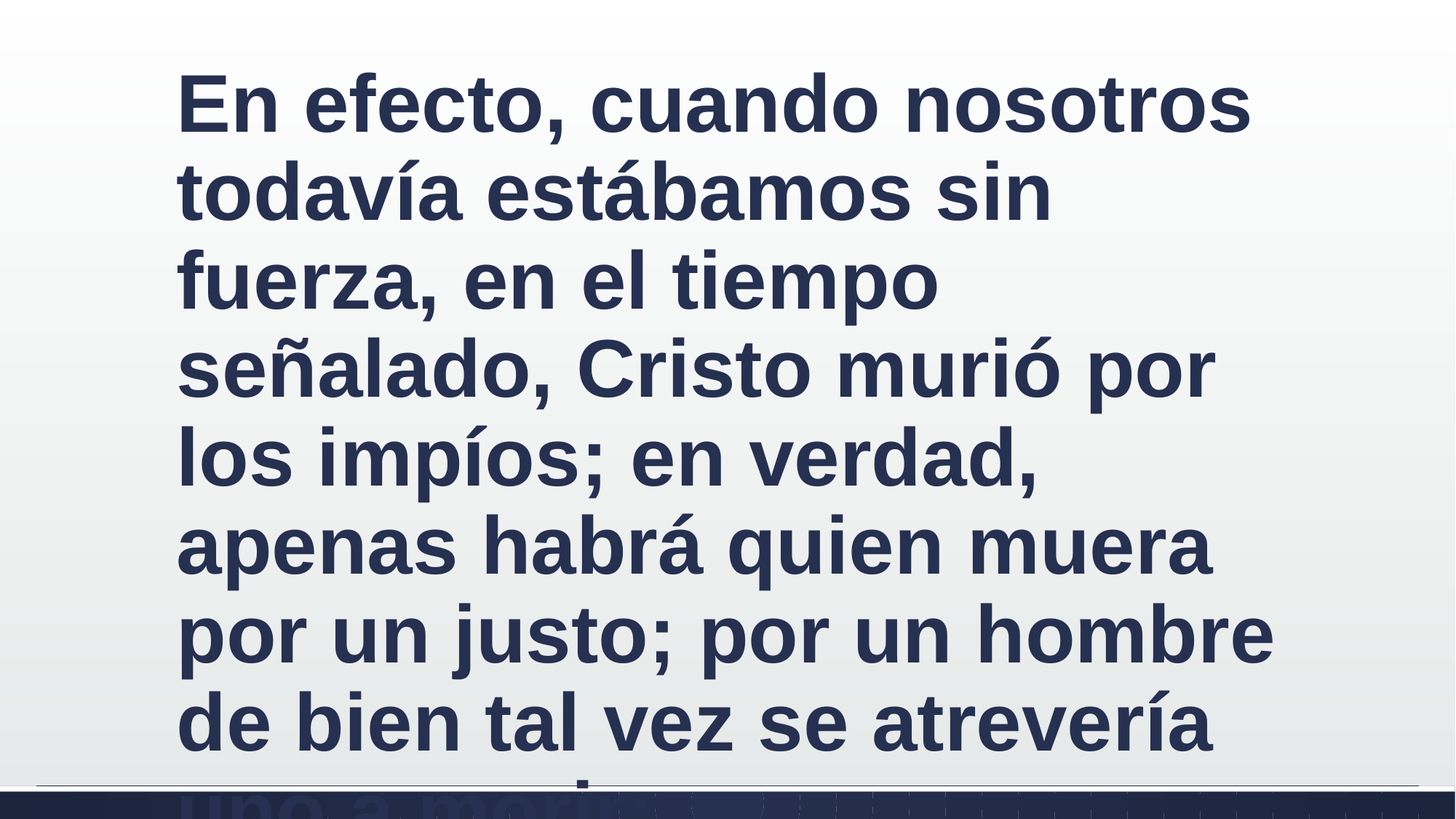

#
En efecto, cuando nosotros todavía estábamos sin fuerza, en el tiempo señalado, Cristo murió por los impíos; en verdad, apenas habrá quien muera por un justo; por un hombre de bien tal vez se atrevería uno a morir;